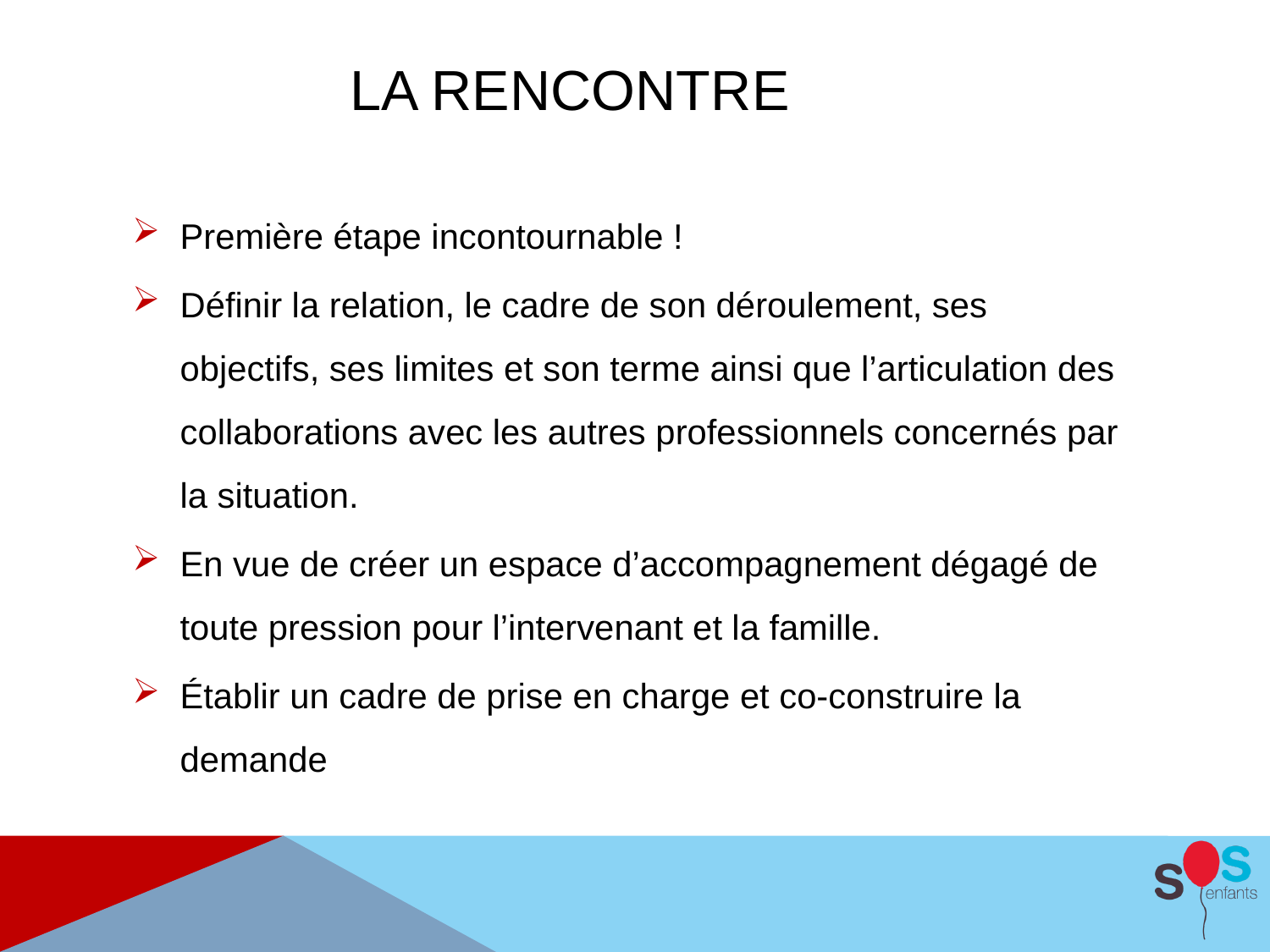

# LA RENCONTRE
Première étape incontournable !
Définir la relation, le cadre de son déroulement, ses objectifs, ses limites et son terme ainsi que l’articulation des collaborations avec les autres professionnels concernés par la situation.
En vue de créer un espace d’accompagnement dégagé de toute pression pour l’intervenant et la famille.
Établir un cadre de prise en charge et co-construire la demande